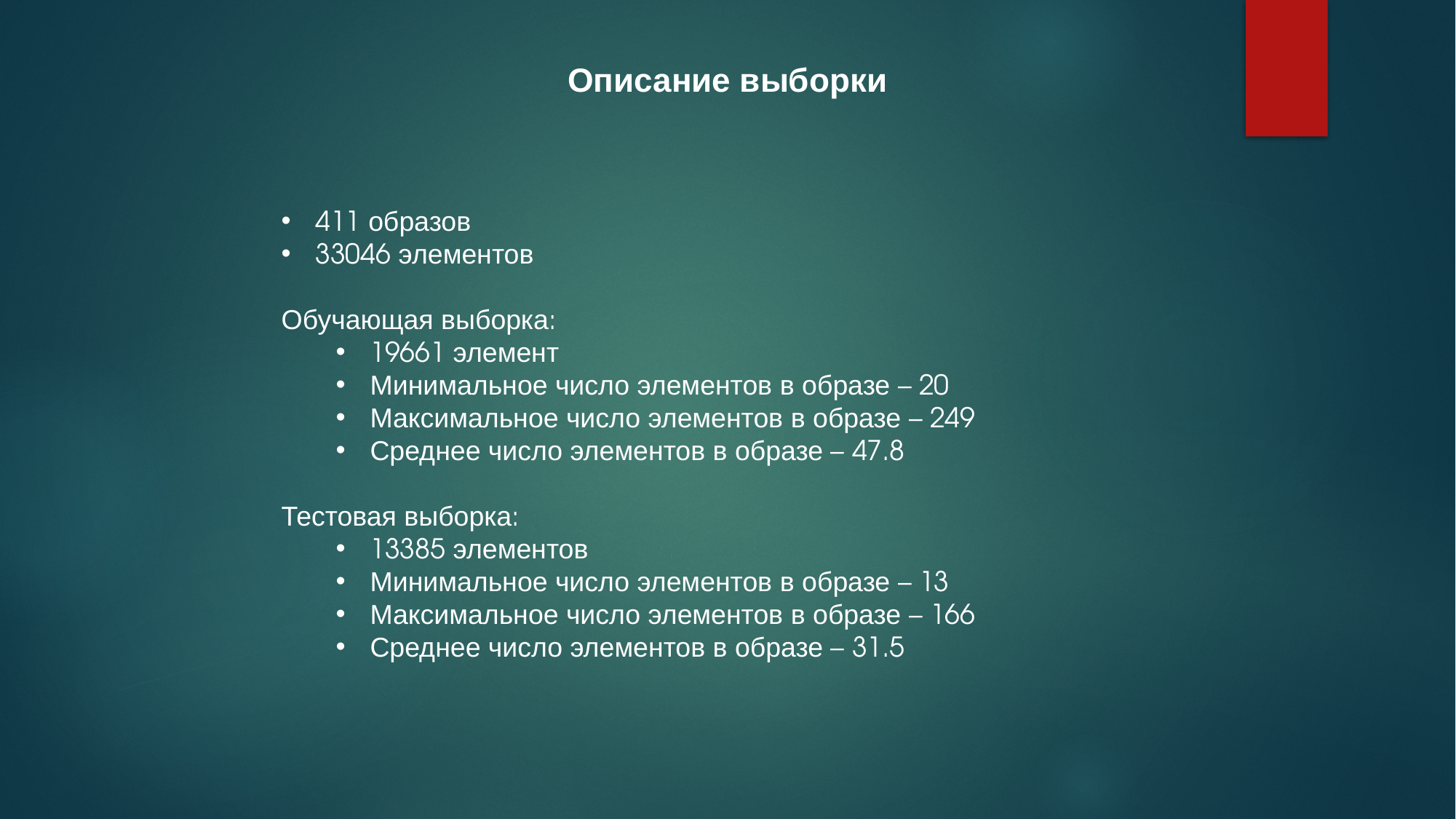

Описание выборки
411 образов
33046 элементов

Обучающая выборка:
19661 элемент
Минимальное число элементов в образе – 20
Максимальное число элементов в образе – 249
Среднее число элементов в образе – 47.8

Тестовая выборка:
13385 элементов
Минимальное число элементов в образе – 13
Максимальное число элементов в образе – 166
Среднее число элементов в образе – 31.5